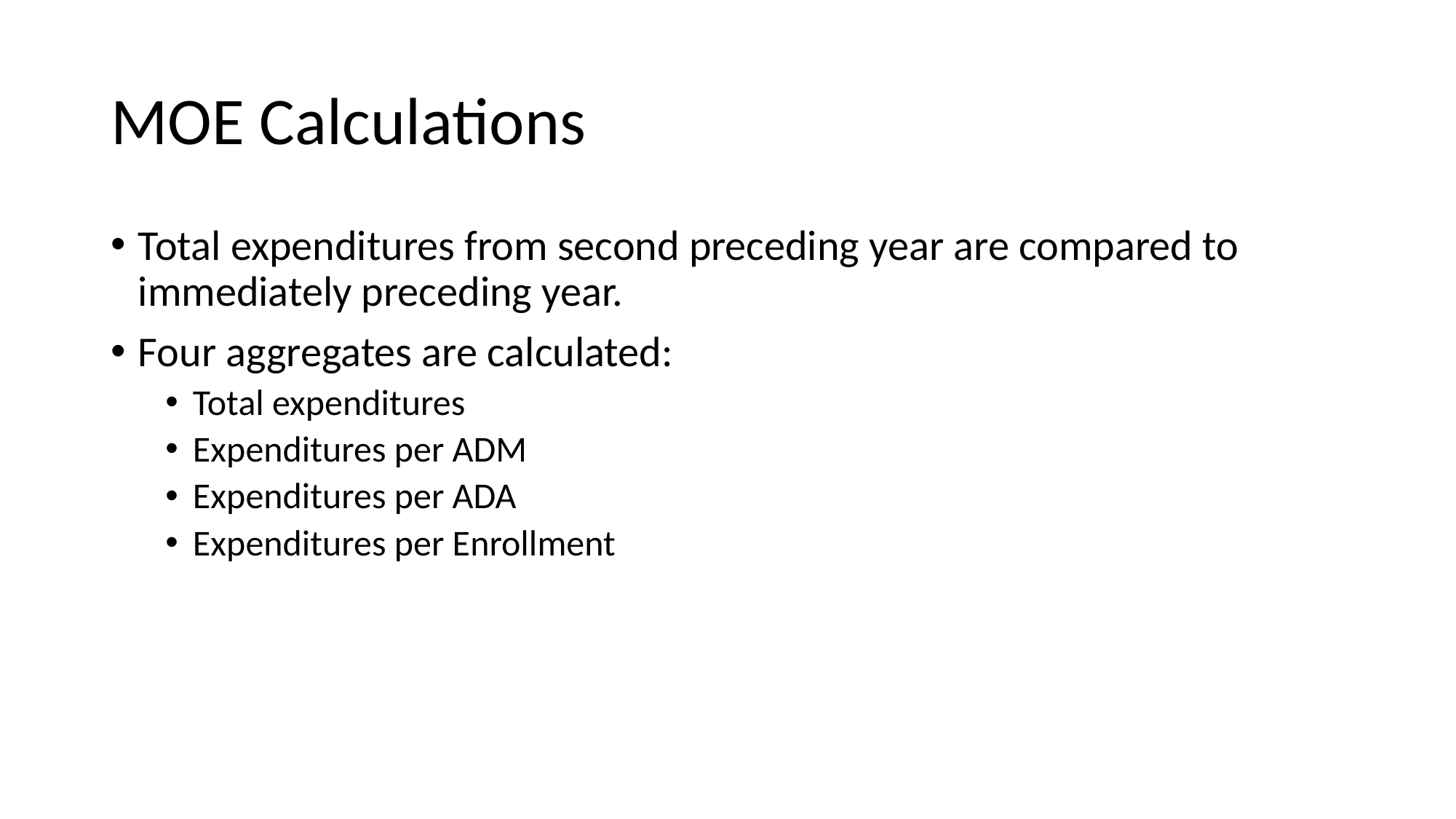

# MOE Calculations
Total expenditures from second preceding year are compared to immediately preceding year.
Four aggregates are calculated:
Total expenditures
Expenditures per ADM
Expenditures per ADA
Expenditures per Enrollment